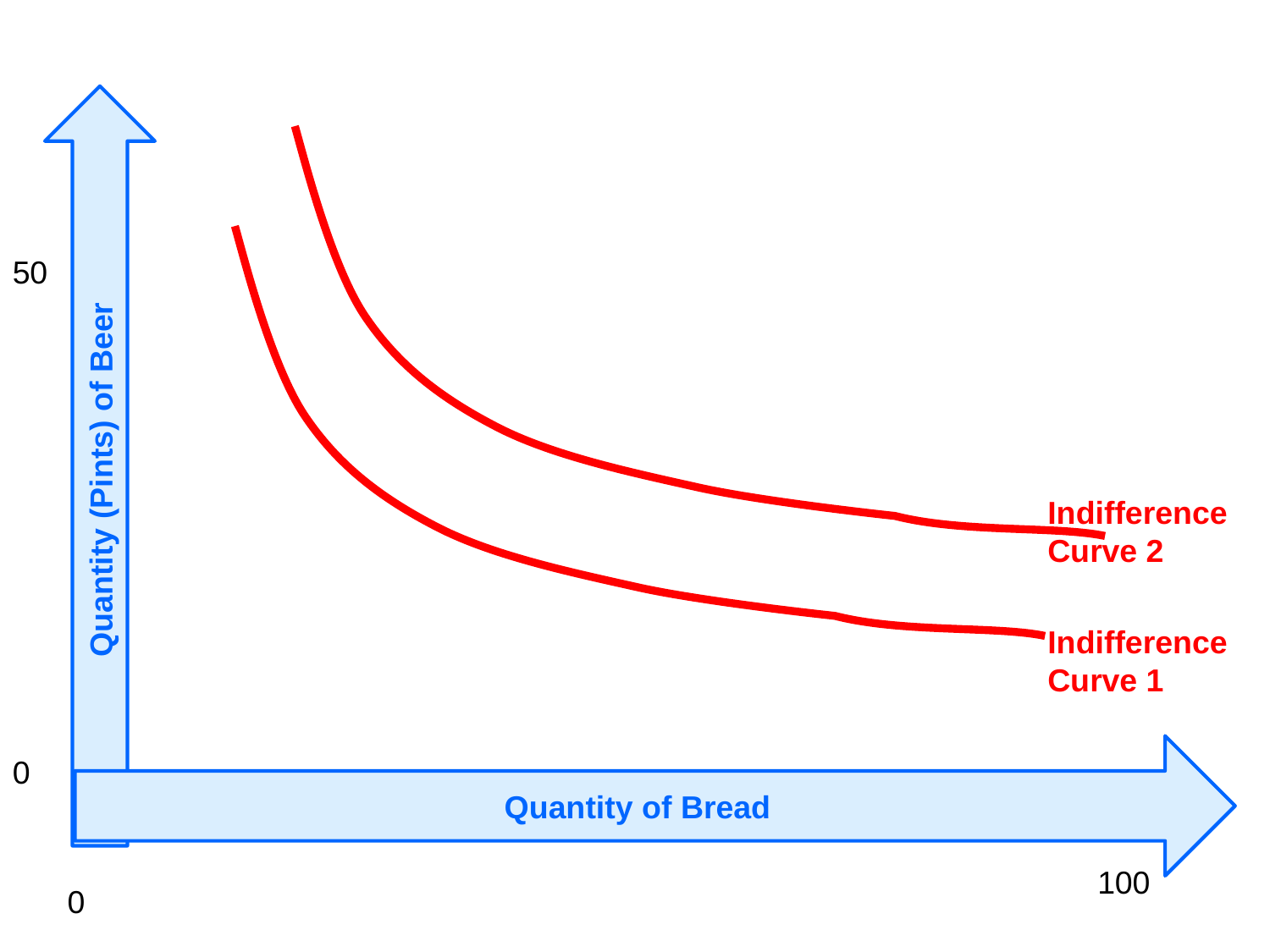

Quantity (Pints) of Beer

50
Indifference Curve 2
Indifference Curve 1
Quantity of Bread
0
100
0